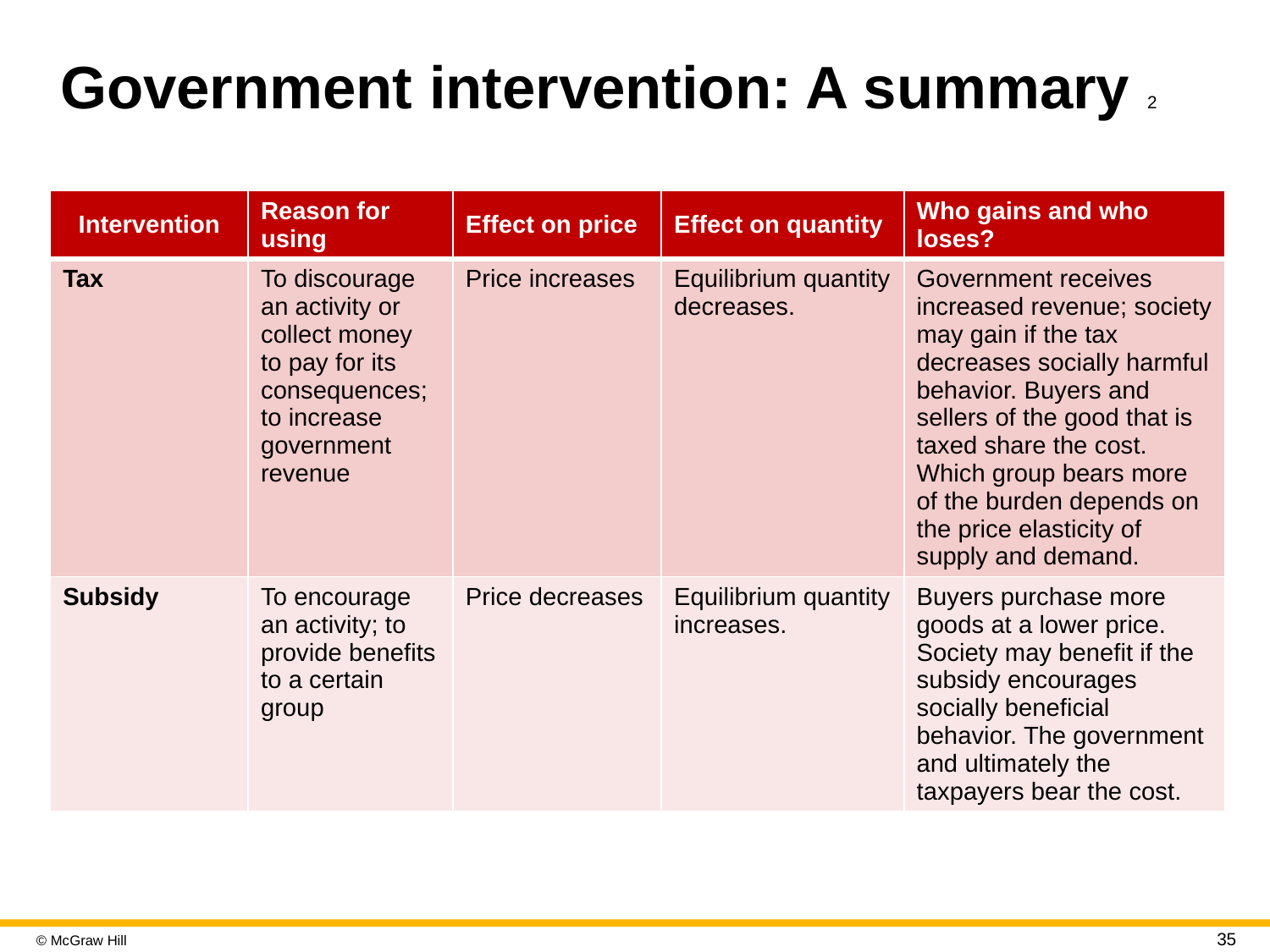

# Government intervention: A summary 2
| Intervention | Reason for using | Effect on price | Effect on quantity | Who gains and who loses? |
| --- | --- | --- | --- | --- |
| Tax | To discourage an activity or collect money to pay for its consequences; to increase government revenue | Price increases | Equilibrium quantity decreases. | Government receives increased revenue; society may gain if the tax decreases socially harmful behavior. Buyers and sellers of the good that is taxed share the cost. Which group bears more of the burden depends on the price elasticity of supply and demand. |
| Subsidy | To encourage an activity; to provide benefits to a certain group | Price decreases | Equilibrium quantity increases. | Buyers purchase more goods at a lower price. Society may benefit if the subsidy encourages socially beneficial behavior. The government and ultimately the taxpayers bear the cost. |